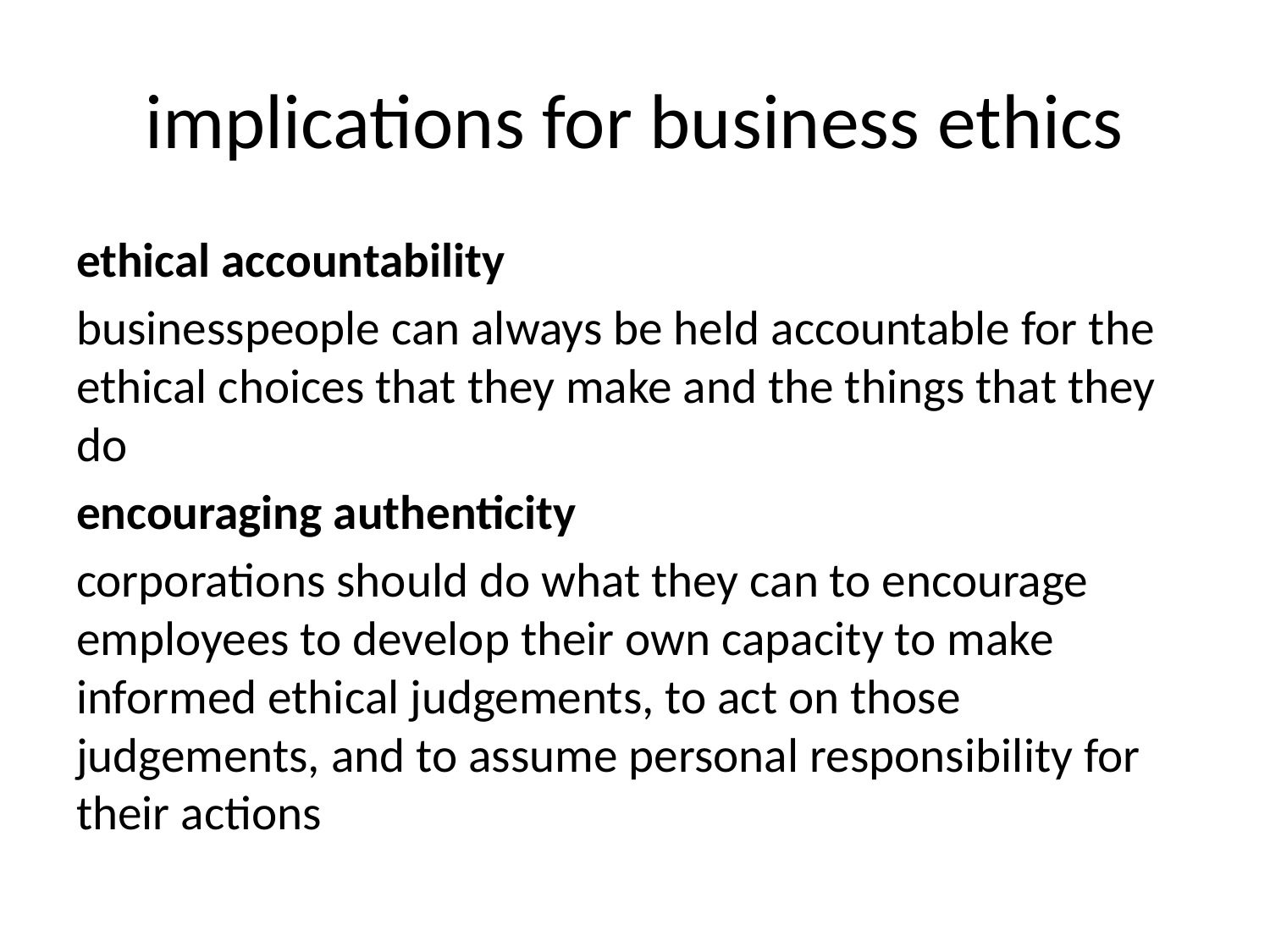

# implications for business ethics
ethical accountability
businesspeople can always be held accountable for the ethical choices that they make and the things that they do
encouraging authenticity
corporations should do what they can to encourage employees to develop their own capacity to make informed ethical judgements, to act on those judgements, and to assume personal responsibility for their actions